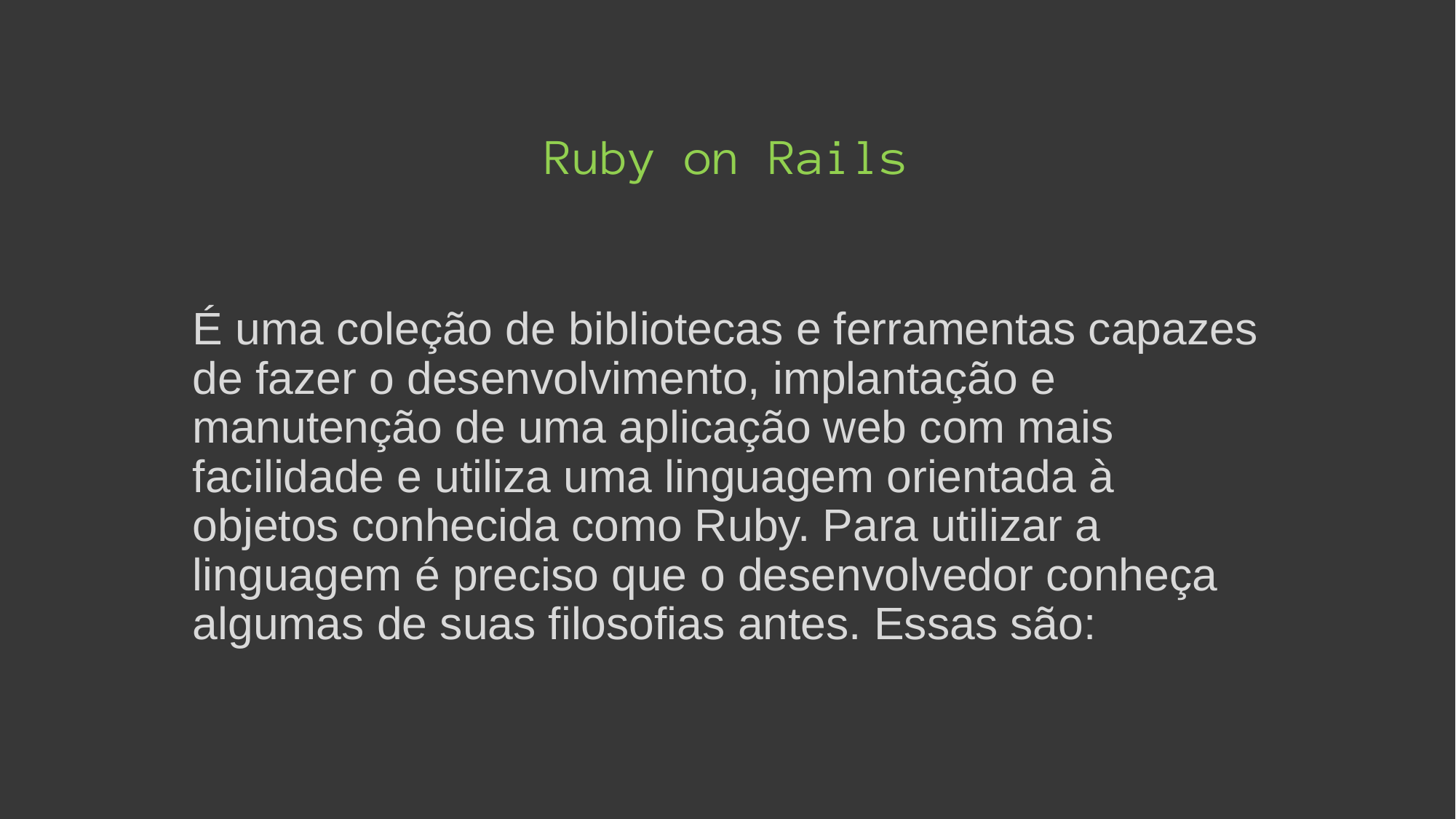

# Ruby on Rails

É uma coleção de bibliotecas e ferramentas capazes de fazer o desenvolvimento, implantação e manutenção de uma aplicação web com mais facilidade e utiliza uma linguagem orientada à objetos conhecida como Ruby. Para utilizar a linguagem é preciso que o desenvolvedor conheça algumas de suas filosofias antes. Essas são: